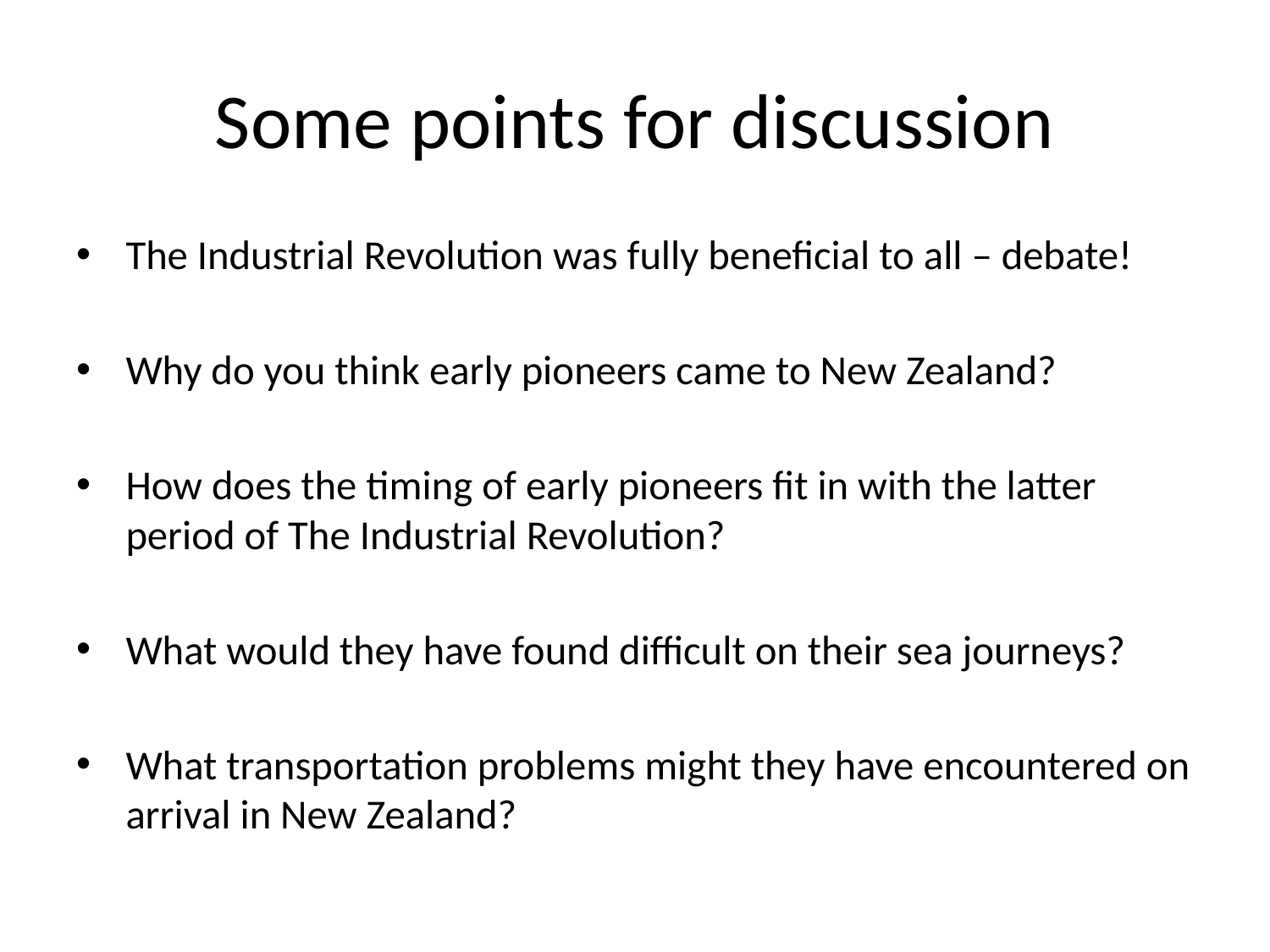

# Some points for discussion
The Industrial Revolution was fully beneficial to all – debate!

Why do you think early pioneers came to New Zealand?

How does the timing of early pioneers fit in with the latter period of The Industrial Revolution?

What would they have found difficult on their sea journeys?

What transportation problems might they have encountered on arrival in New Zealand?